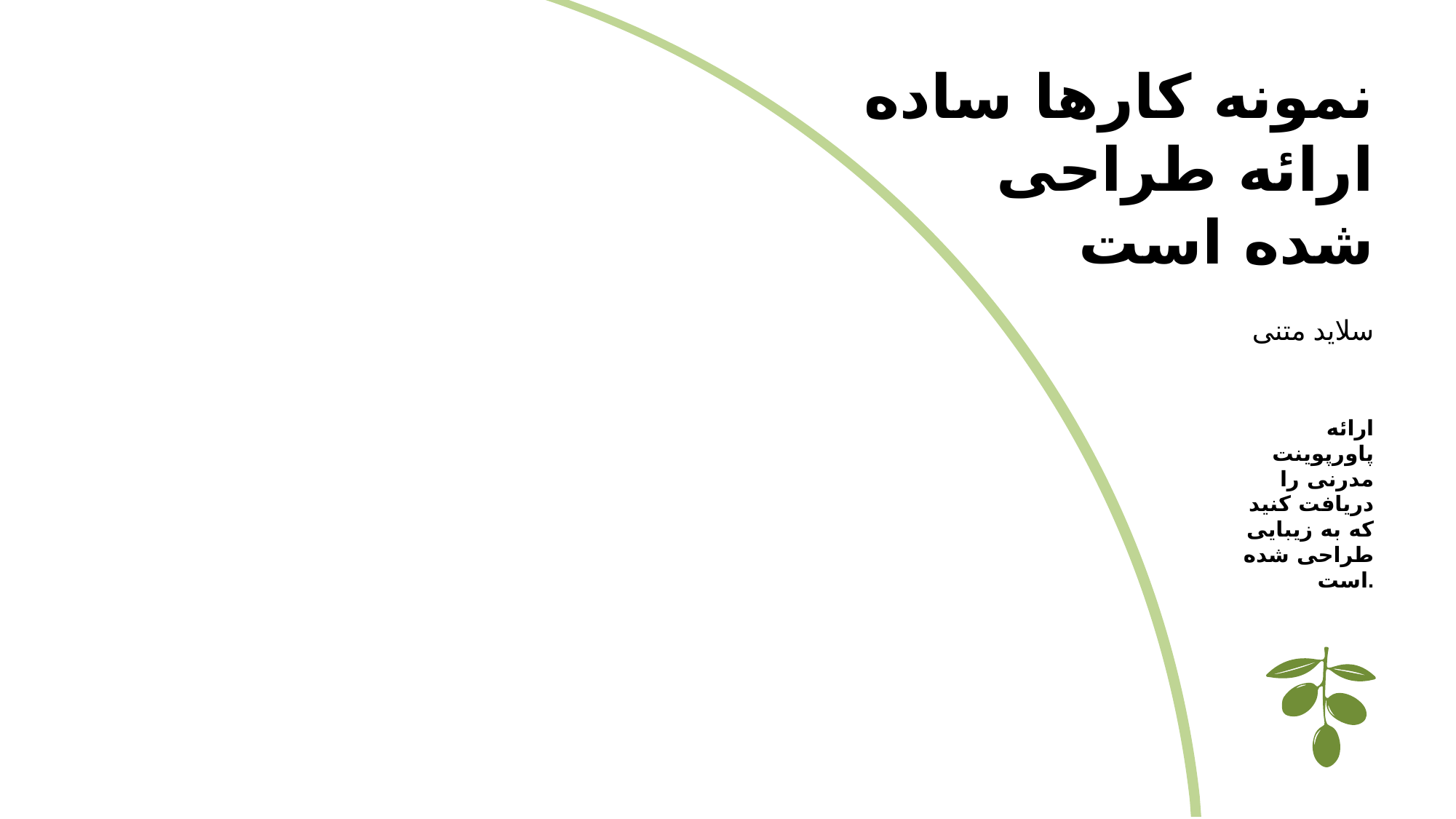

نمونه کارها ساده
ارائه طراحی شده است
سلاید متنی
ارائه پاورپوینت مدرنی را دریافت کنید که به زیبایی طراحی شده است.